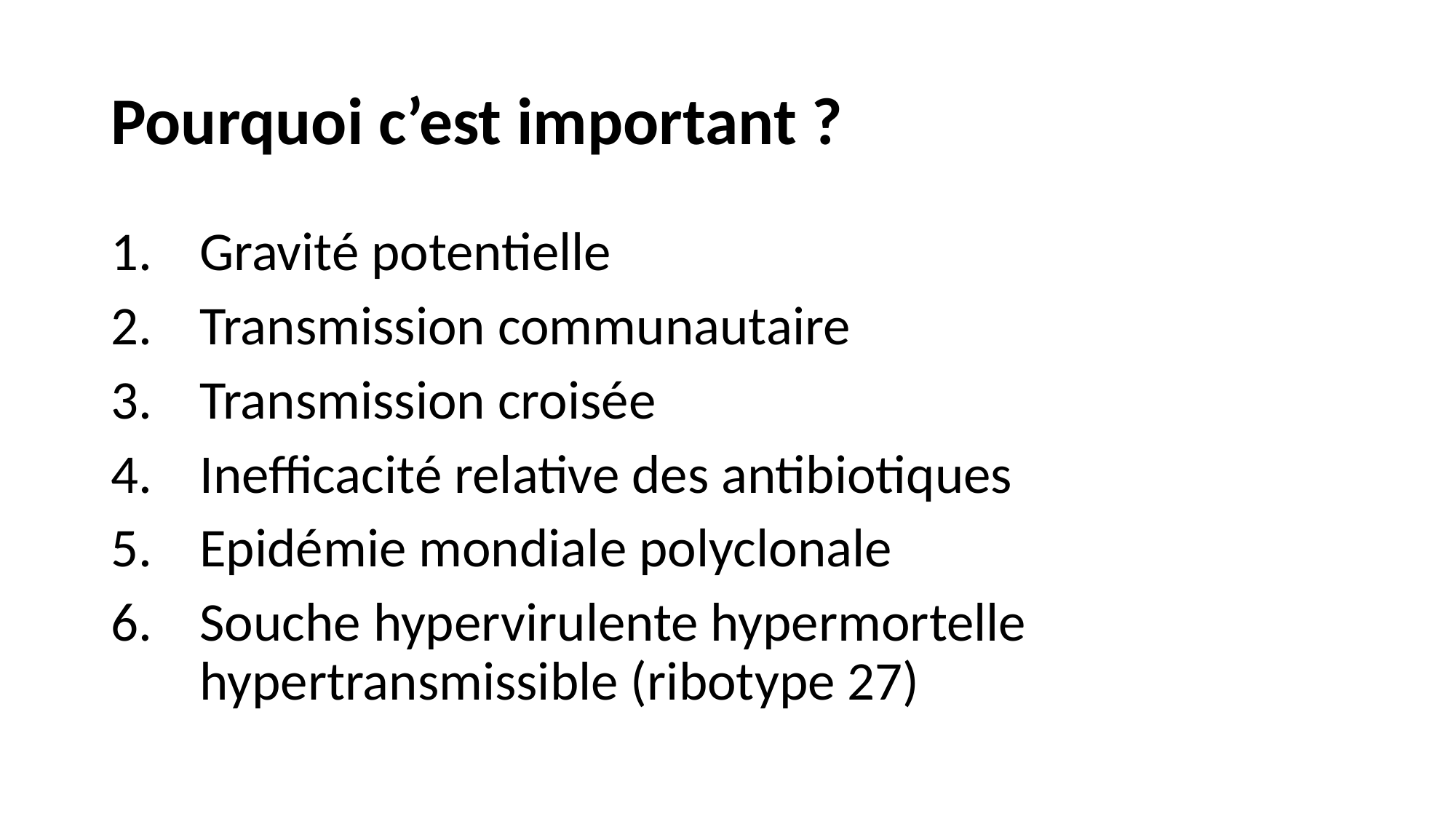

# Pourquoi c’est important ?
Gravité potentielle
Transmission communautaire
Transmission croisée
Inefficacité relative des antibiotiques
Epidémie mondiale polyclonale
Souche hypervirulente hypermortelle hypertransmissible (ribotype 27)